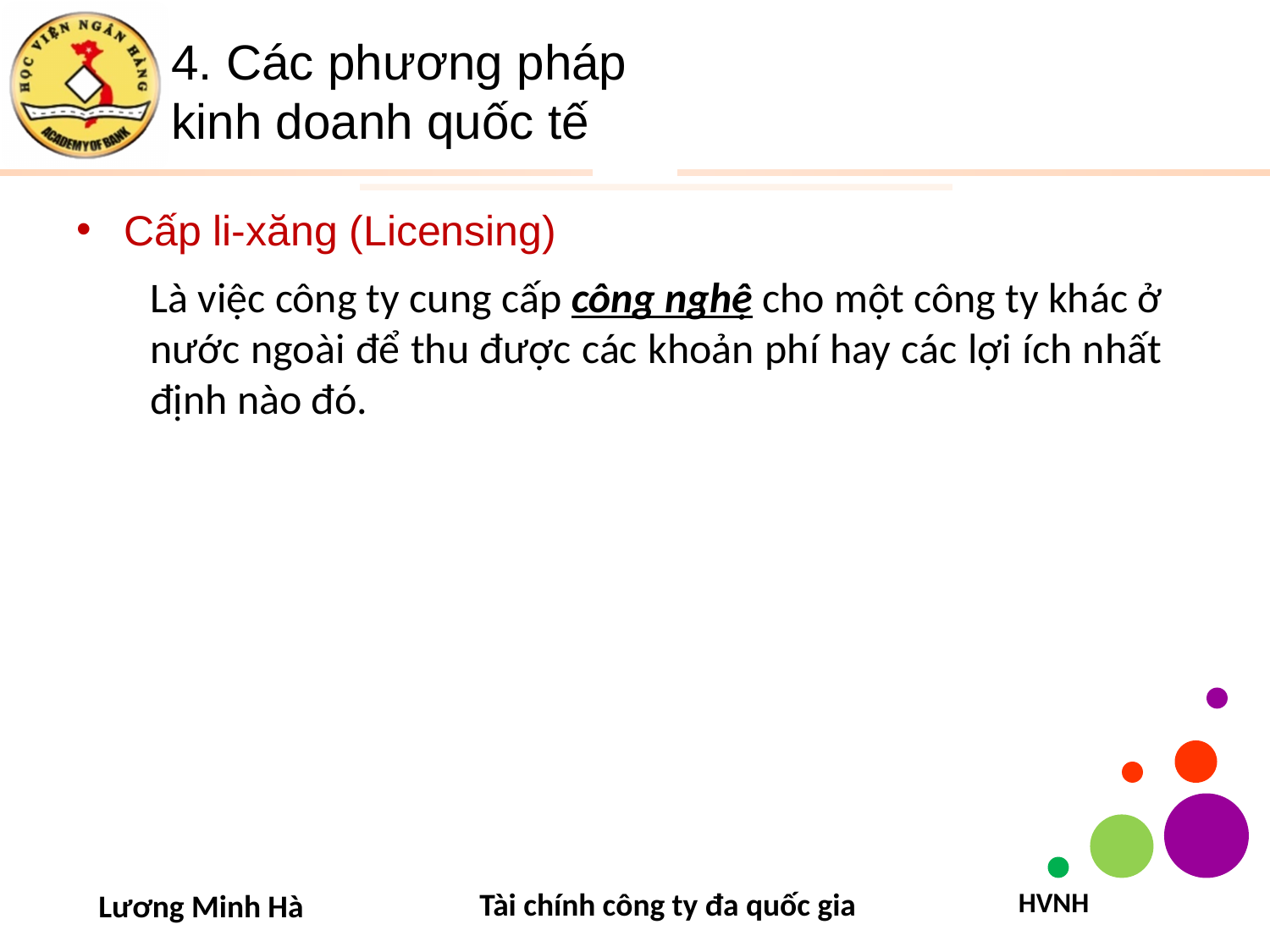

# 4. Các phương pháp kinh doanh quốc tế
Cấp li-xăng (Licensing)
Là việc công ty cung cấp công nghệ cho một công ty khác ở nước ngoài để thu được các khoản phí hay các lợi ích nhất định nào đó.